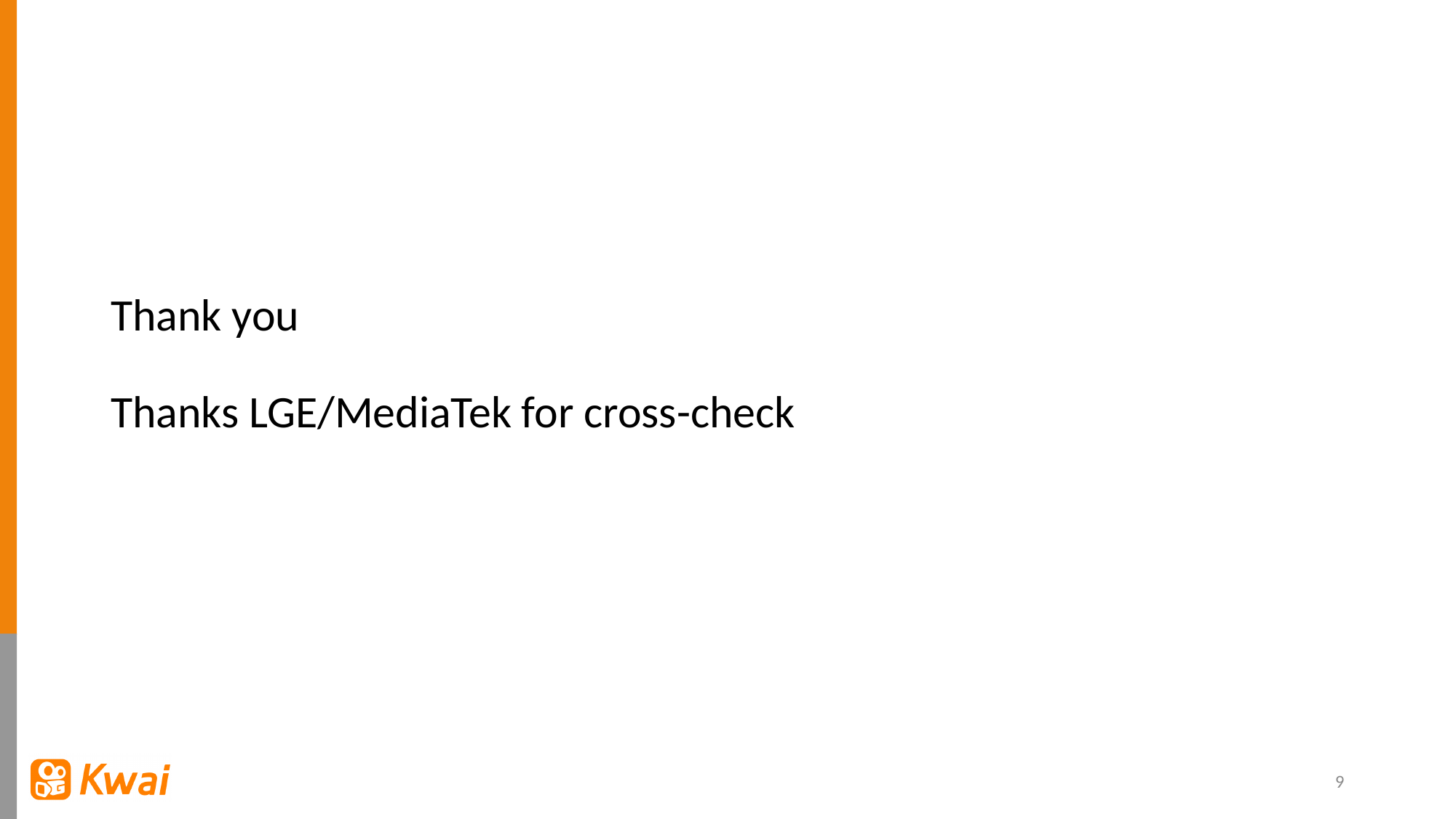

# Thank you Thanks LGE/MediaTek for cross-check
9